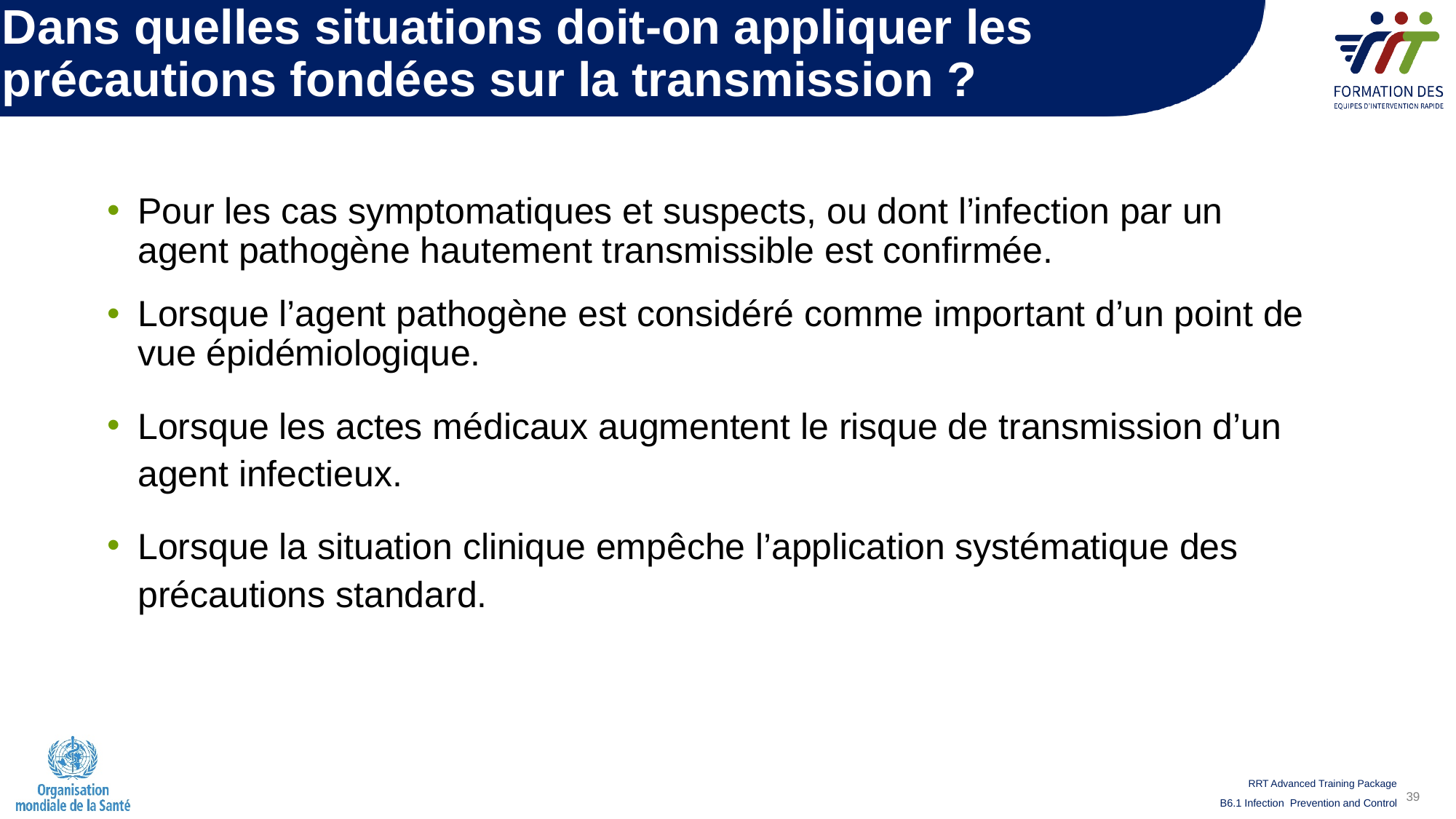

Dans quelles situations doit-on appliquer les précautions fondées sur la transmission ?

Pour les cas symptomatiques et suspects, ou dont l’infection par un agent pathogène hautement transmissible est confirmée.
Lorsque l’agent pathogène est considéré comme important d’un point de vue épidémiologique.
Lorsque les actes médicaux augmentent le risque de transmission d’un agent infectieux.
Lorsque la situation clinique empêche l’application systématique des précautions standard.